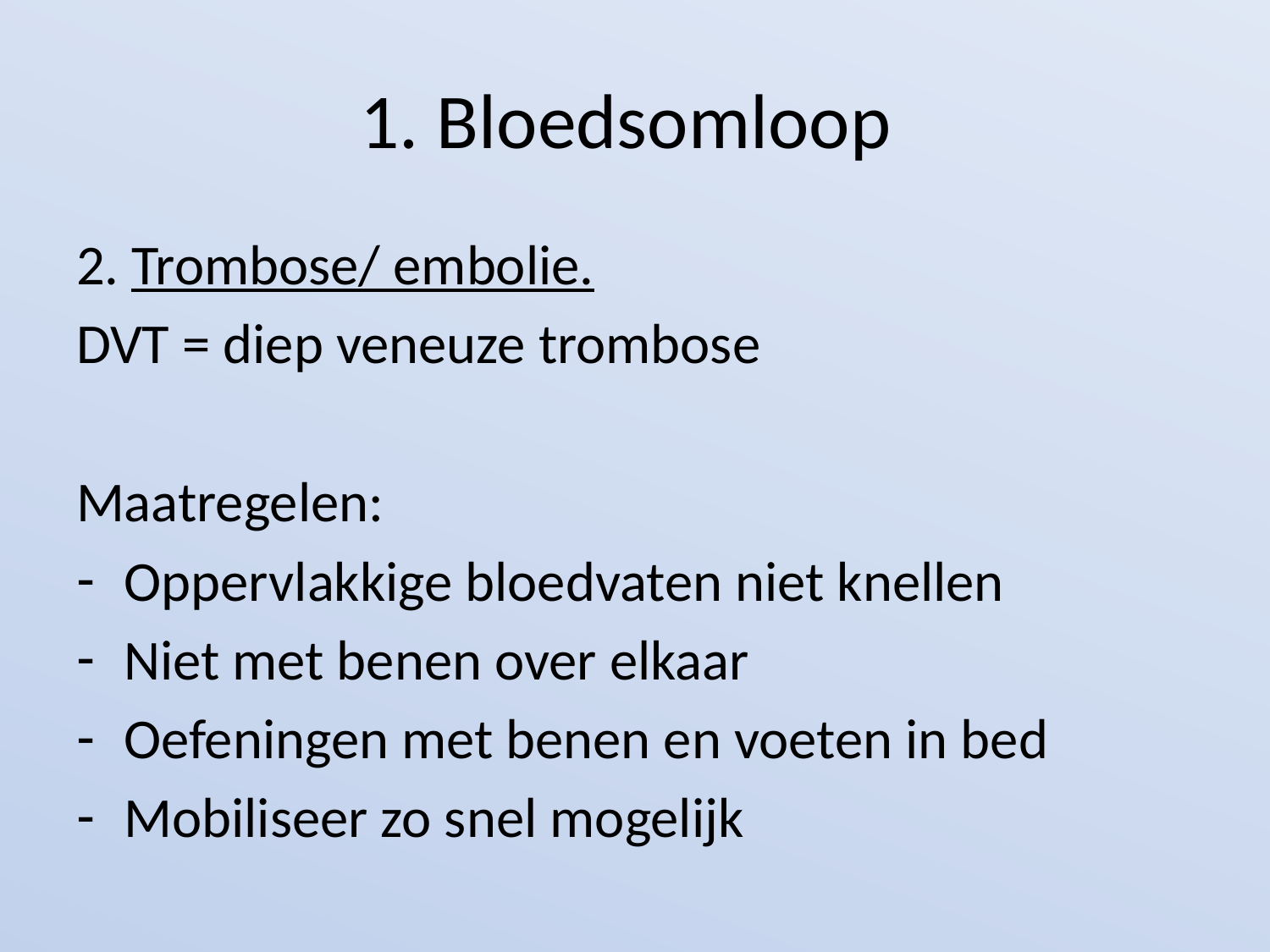

# 1. Bloedsomloop
2. Trombose/ embolie.
DVT = diep veneuze trombose

Maatregelen:
Oppervlakkige bloedvaten niet knellen
Niet met benen over elkaar
Oefeningen met benen en voeten in bed
Mobiliseer zo snel mogelijk